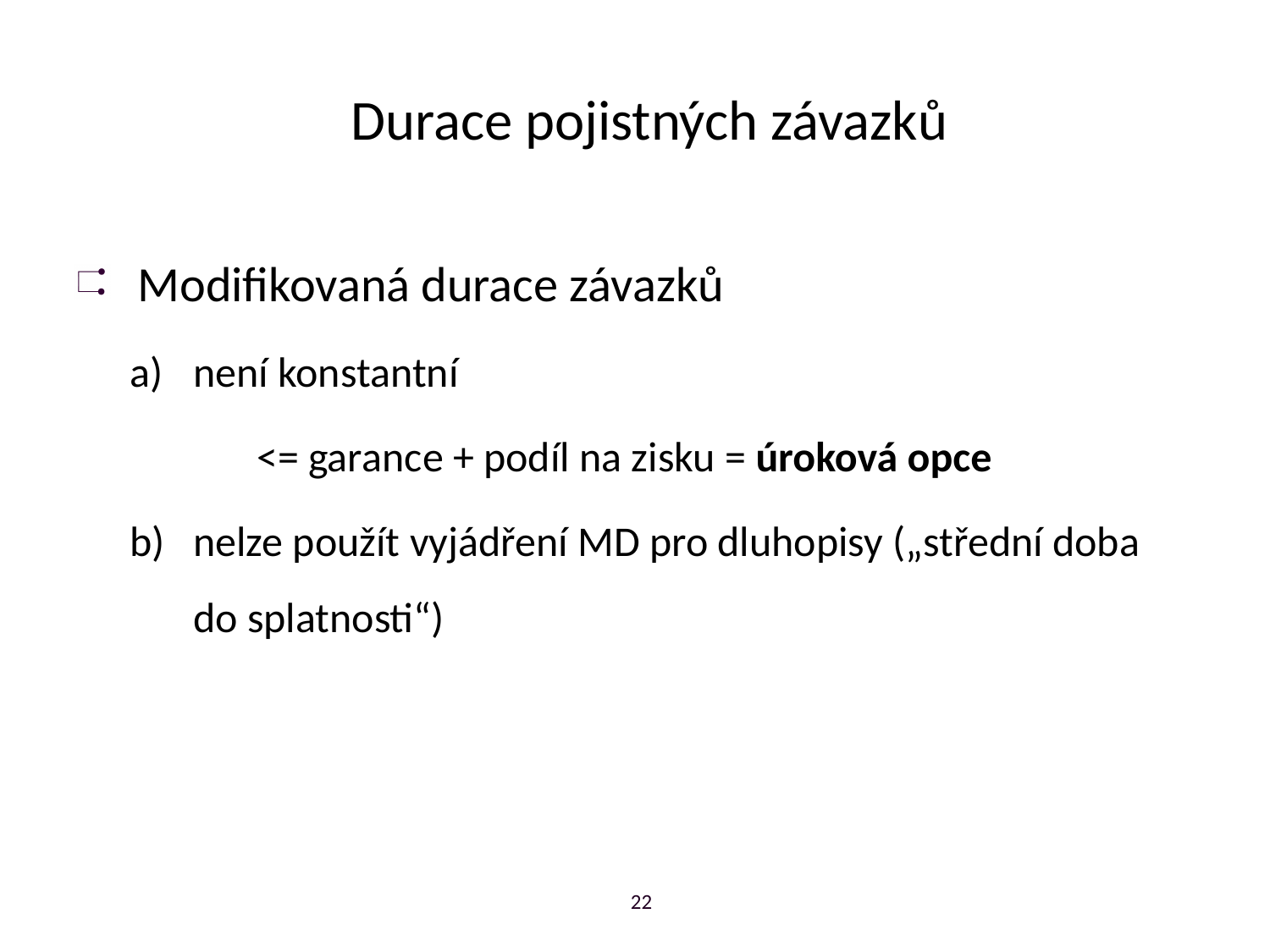

# Durace pojistných závazků
Modifikovaná durace závazků
není konstantní
	<= garance + podíl na zisku = úroková opce
nelze použít vyjádření MD pro dluhopisy („střední doba do splatnosti“)

22